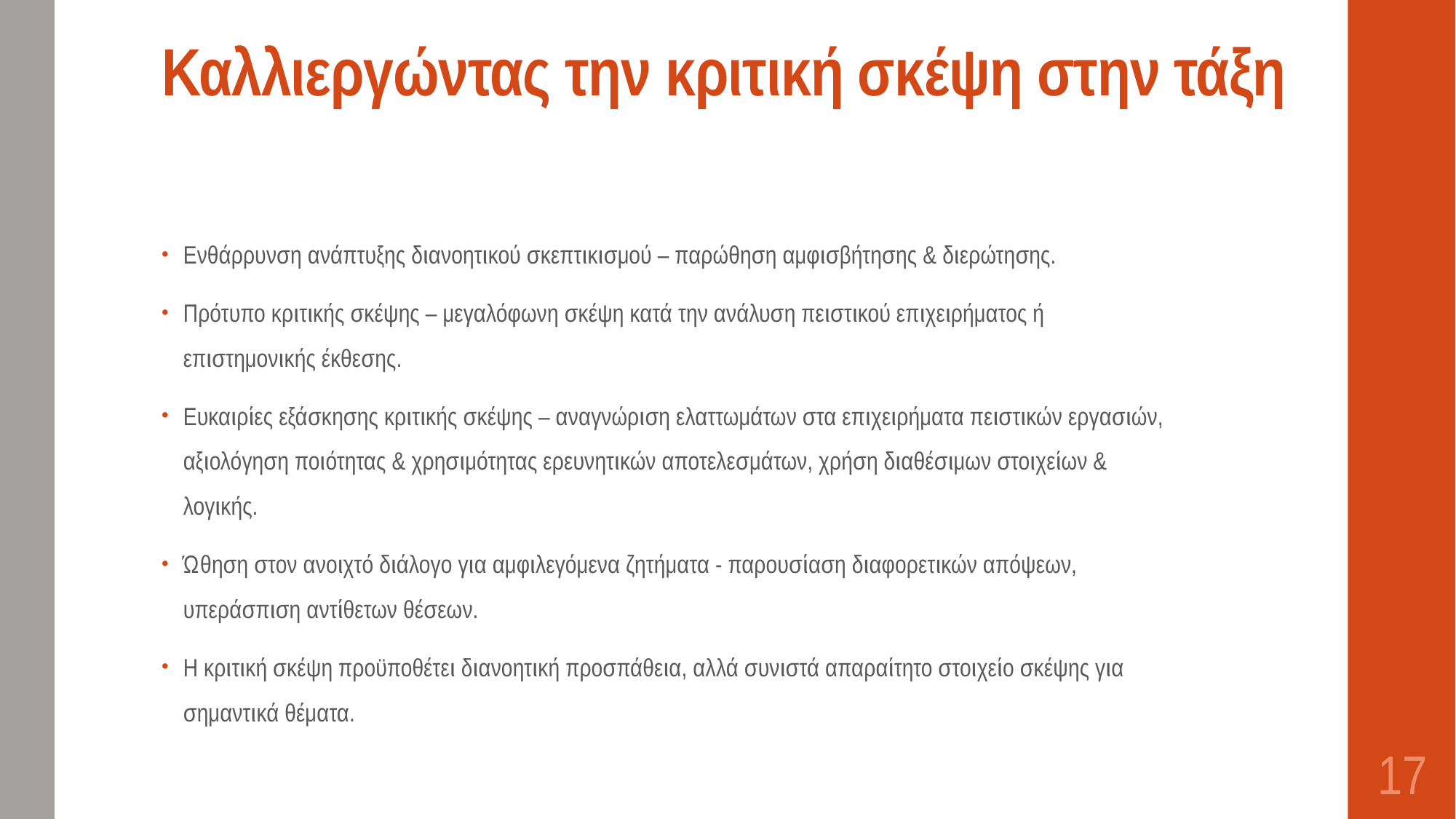

# Καλλιεργώντας την κριτική σκέψη στην τάξη
Ενθάρρυνση ανάπτυξης διανοητικού σκεπτικισμού – παρώθηση αμφισβήτησης & διερώτησης.
Πρότυπο κριτικής σκέψης – μεγαλόφωνη σκέψη κατά την ανάλυση πειστικού επιχειρήματος ή επιστημονικής έκθεσης.
Ευκαιρίες εξάσκησης κριτικής σκέψης – αναγνώριση ελαττωμάτων στα επιχειρήματα πειστικών εργασιών, αξιολόγηση ποιότητας & χρησιμότητας ερευνητικών αποτελεσμάτων, χρήση διαθέσιμων στοιχείων & λογικής.
Ώθηση στον ανοιχτό διάλογο για αμφιλεγόμενα ζητήματα - παρουσίαση διαφορετικών απόψεων, υπεράσπιση αντίθετων θέσεων.
Η κριτική σκέψη προϋποθέτει διανοητική προσπάθεια, αλλά συνιστά απαραίτητο στοιχείο σκέψης για σημαντικά θέματα.
17